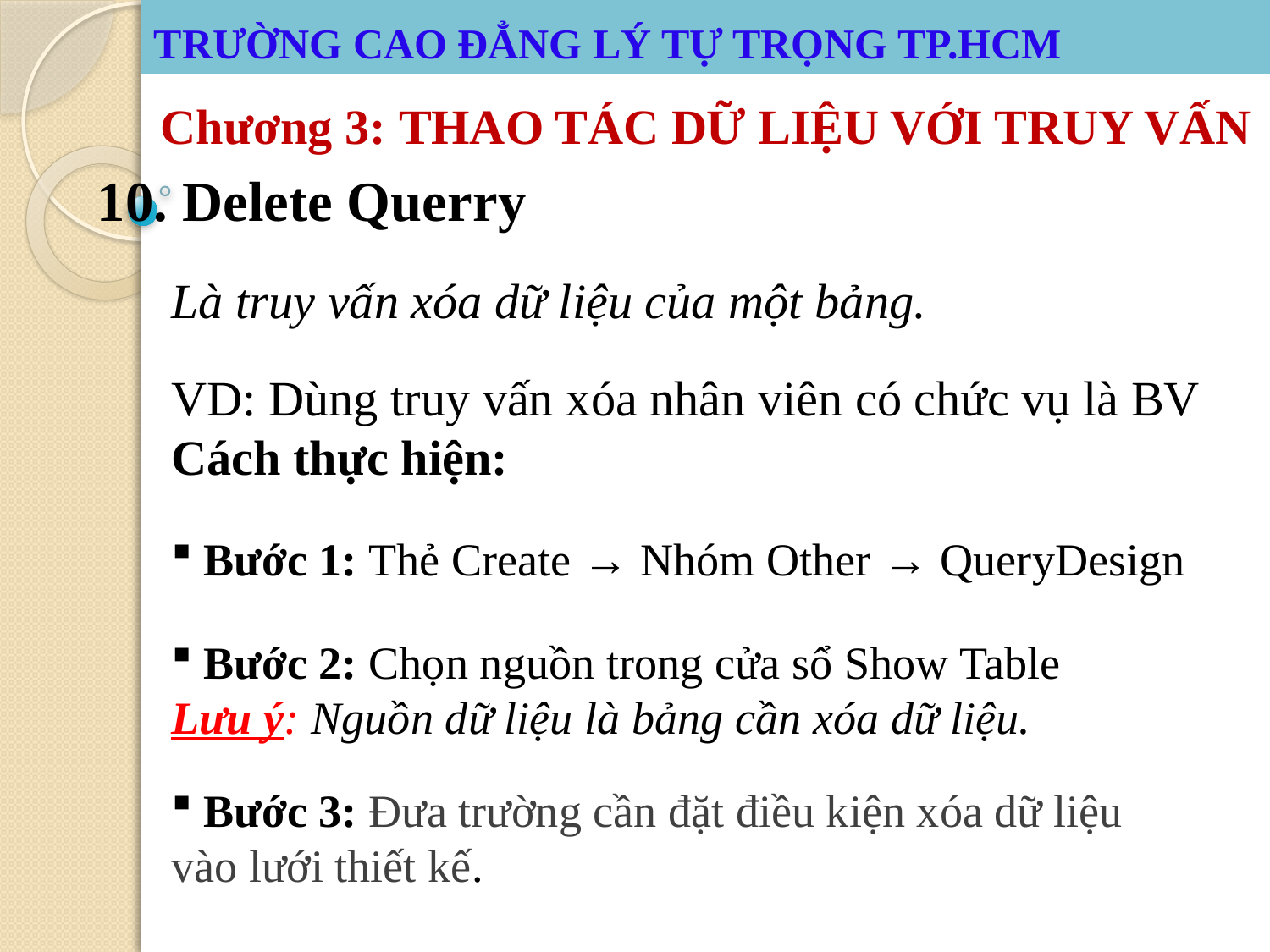

# TRƯỜNG CAO ĐẲNG LÝ TỰ TRỌNG TP.HCM
TRƯỜNG CAO ĐẲNG LÝ TỰ TRỌNG TP.HCM
Chương 3: THAO TÁC DỮ LIỆU VỚI TRUY VẤN
10. Delete Querry
Là truy vấn xóa dữ liệu của một bảng.

VD: Dùng truy vấn xóa nhân viên có chức vụ là BV
Cách thực hiện:
 Bước 1: Thẻ Create → Nhóm Other → QueryDesign
 Bước 2: Chọn nguồn trong cửa sổ Show Table
Lưu ý: Nguồn dữ liệu là bảng cần xóa dữ liệu.
 Bước 3: Đưa trường cần đặt điều kiện xóa dữ liệu vào lưới thiết kế.